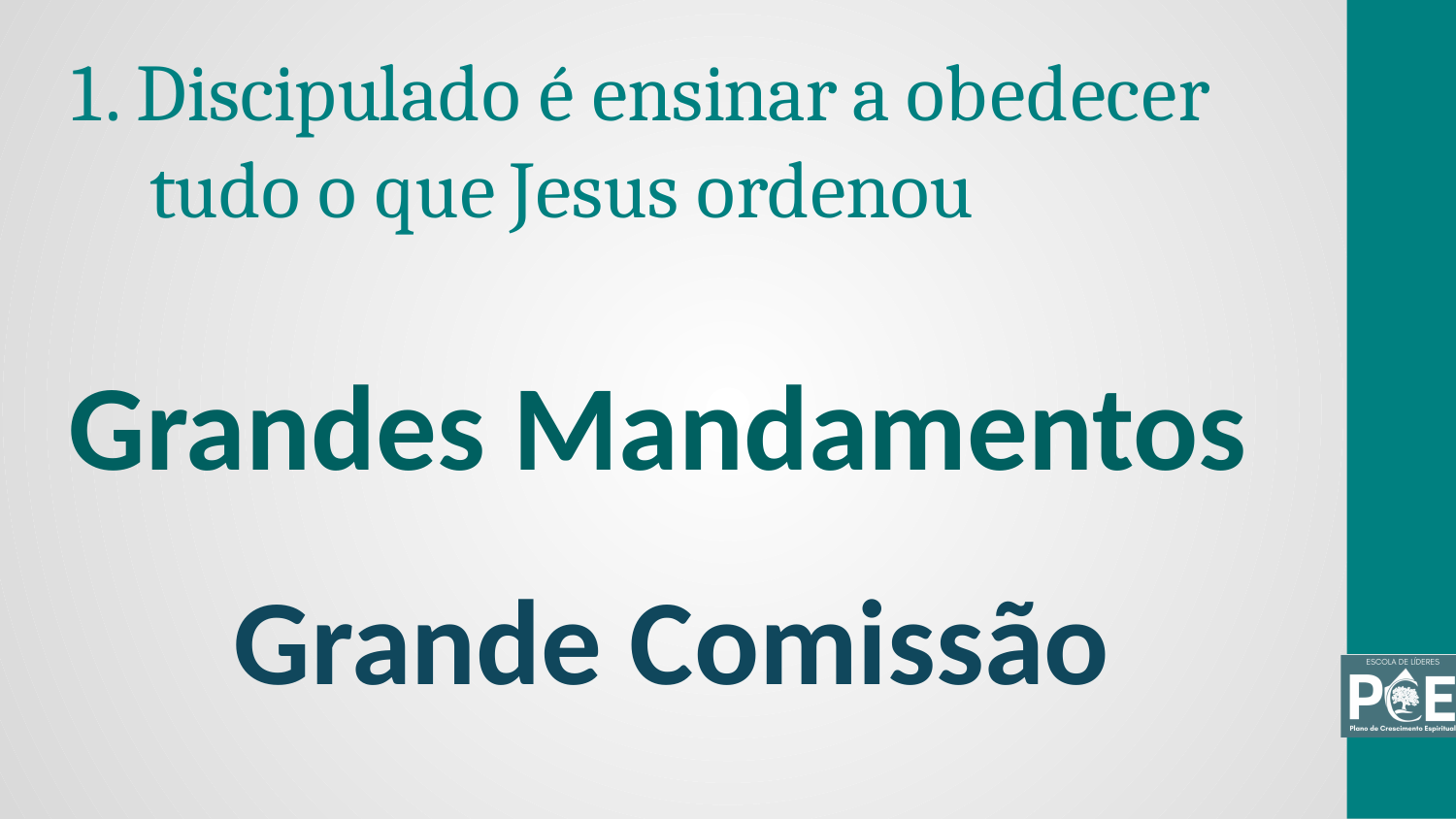

1. Discipulado é ensinar a obedecer tudo o que Jesus ordenou
Grandes Mandamentos
Grande Comissão